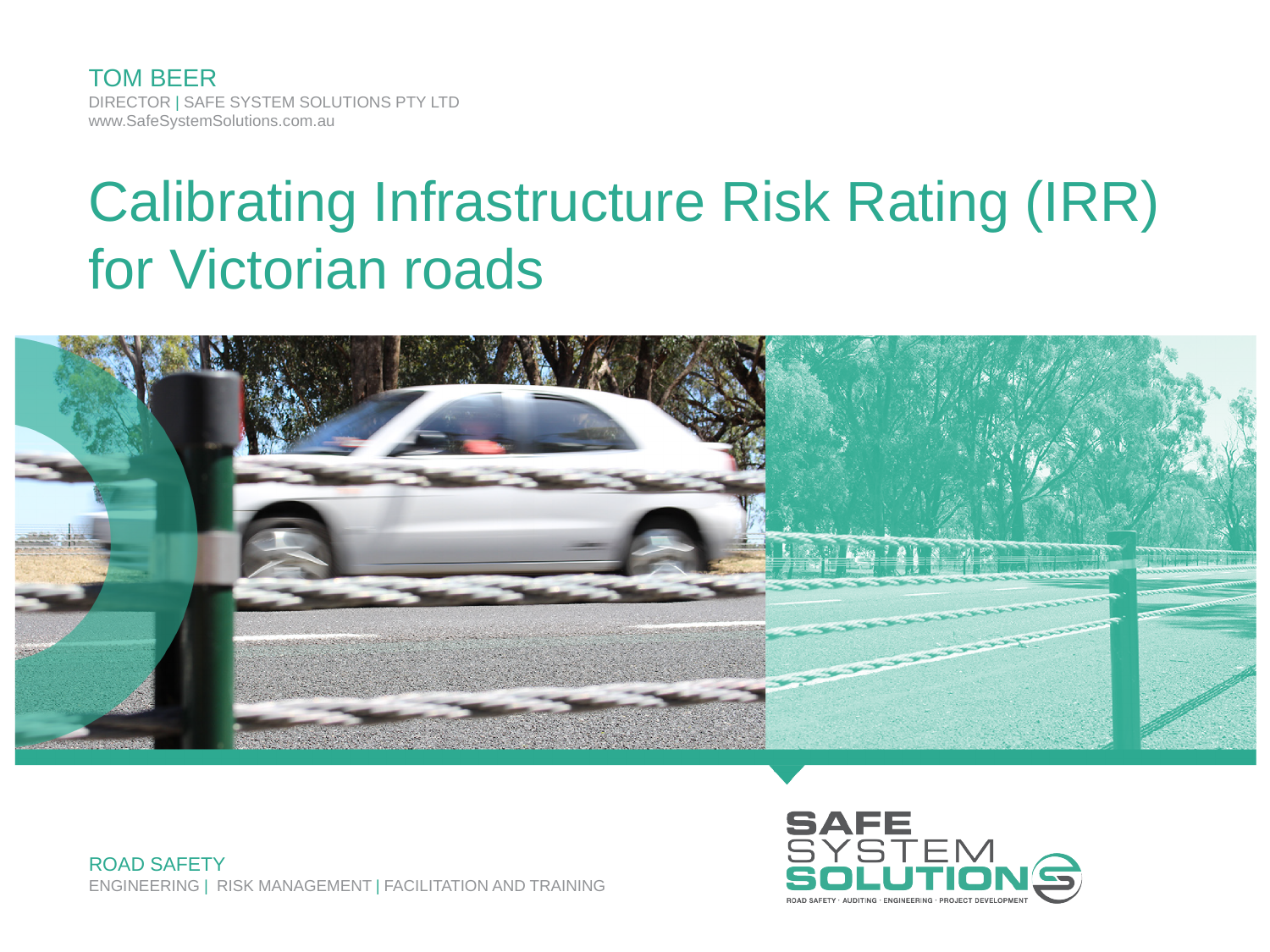

TOM BEER
DIRECTOR | SAFE SYSTEM SOLUTIONS PTY LTD
www.SafeSystemSolutions.com.au
# Calibrating Infrastructure Risk Rating (IRR) for Victorian roads
ROAD SAFETY
ENGINEERING |  RISK MANAGEMENT | FACILITATION AND TRAINING